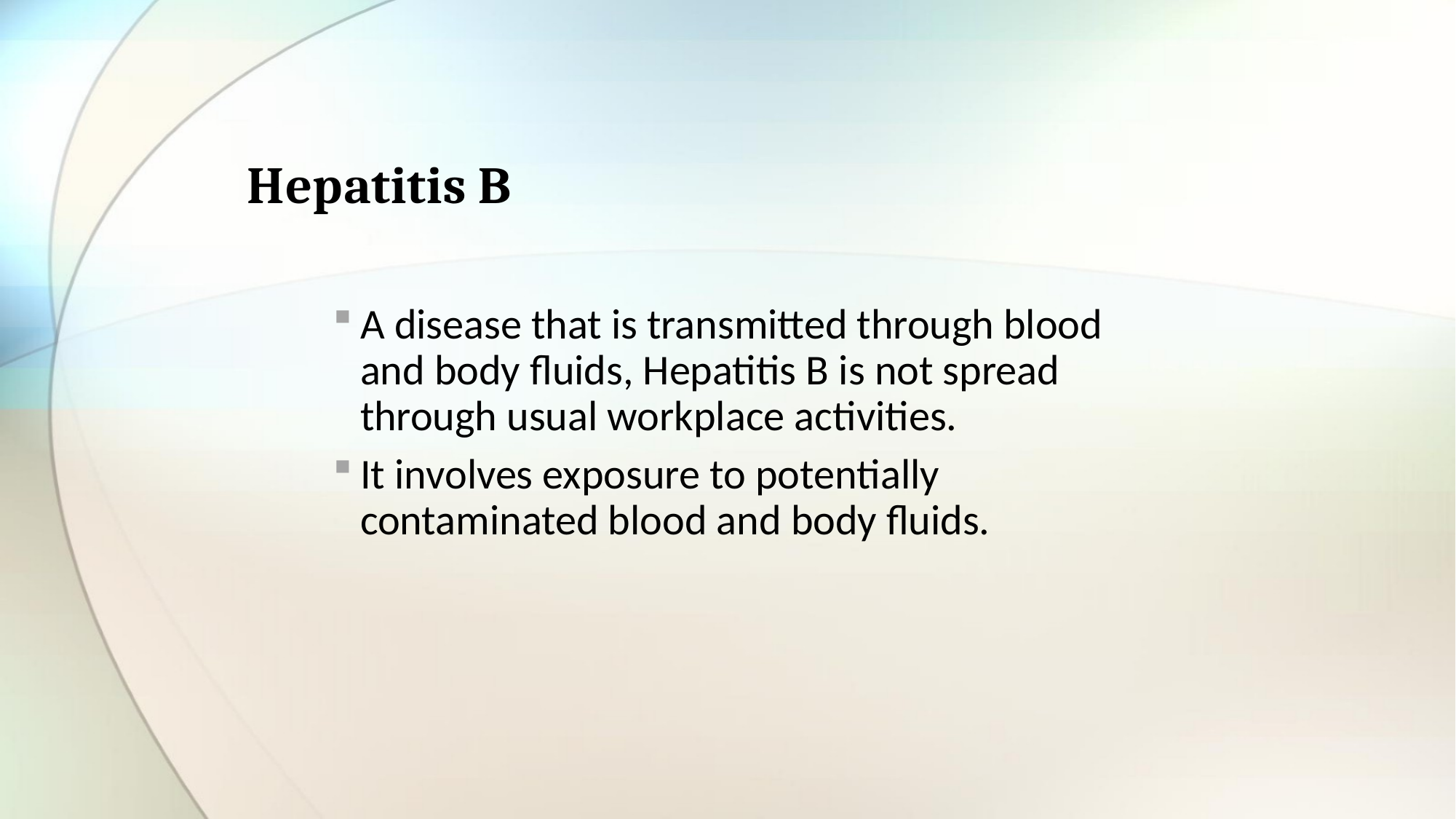

# Hepatitis B
A disease that is transmitted through blood and body fluids, Hepatitis B is not spread through usual workplace activities.
It involves exposure to potentially contaminated blood and body fluids.